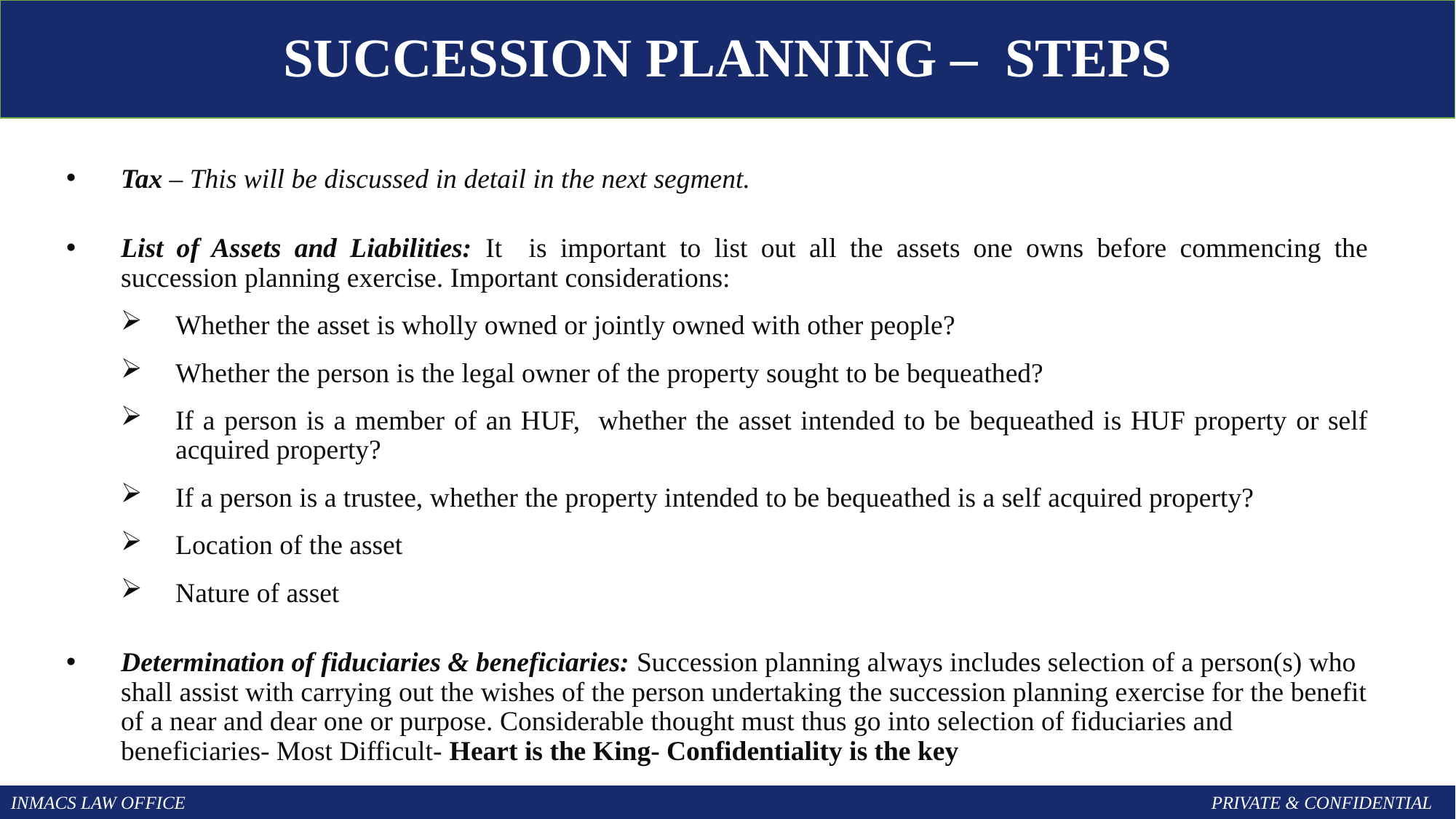

Succession Planning –  Steps
Tax – This will be discussed in detail in the next segment.

List of Assets and Liabilities: It  is important to list out all the assets one owns before commencing the succession planning exercise. Important considerations:
Whether the asset is wholly owned or jointly owned with other people?
Whether the person is the legal owner of the property sought to be bequeathed?
If a person is a member of an HUF,  whether the asset intended to be bequeathed is HUF property or self acquired property?
If a person is a trustee, whether the property intended to be bequeathed is a self acquired property?
Location of the asset
Nature of asset

Determination of fiduciaries & beneficiaries: Succession planning always includes selection of a person(s) who shall assist with carrying out the wishes of the person undertaking the succession planning exercise for the benefit of a near and dear one or purpose. Considerable thought must thus go into selection of fiduciaries and beneficiaries- Most Difficult- Heart is the King- Confidentiality is the key

INMACS LAW OFFICE										PRIVATE & CONFIDENTIAL